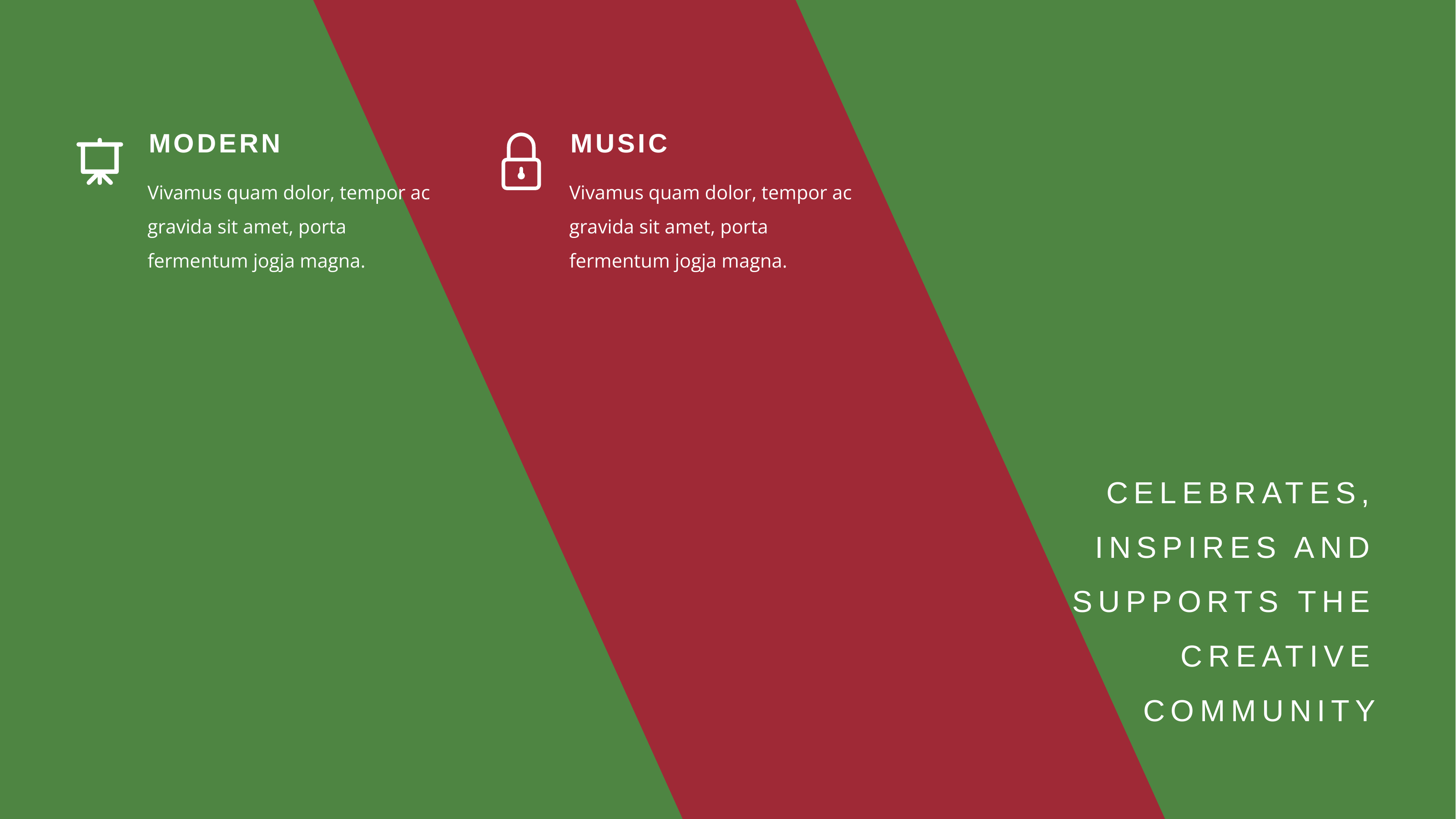

MODERN
MUSIC

Vivamus quam dolor, tempor ac gravida sit amet, porta fermentum jogja magna.
Vivamus quam dolor, tempor ac gravida sit amet, porta fermentum jogja magna.

CELEBRATES, INSPIRES AND SUPPORTS THE CREATIVE COMMUNITY